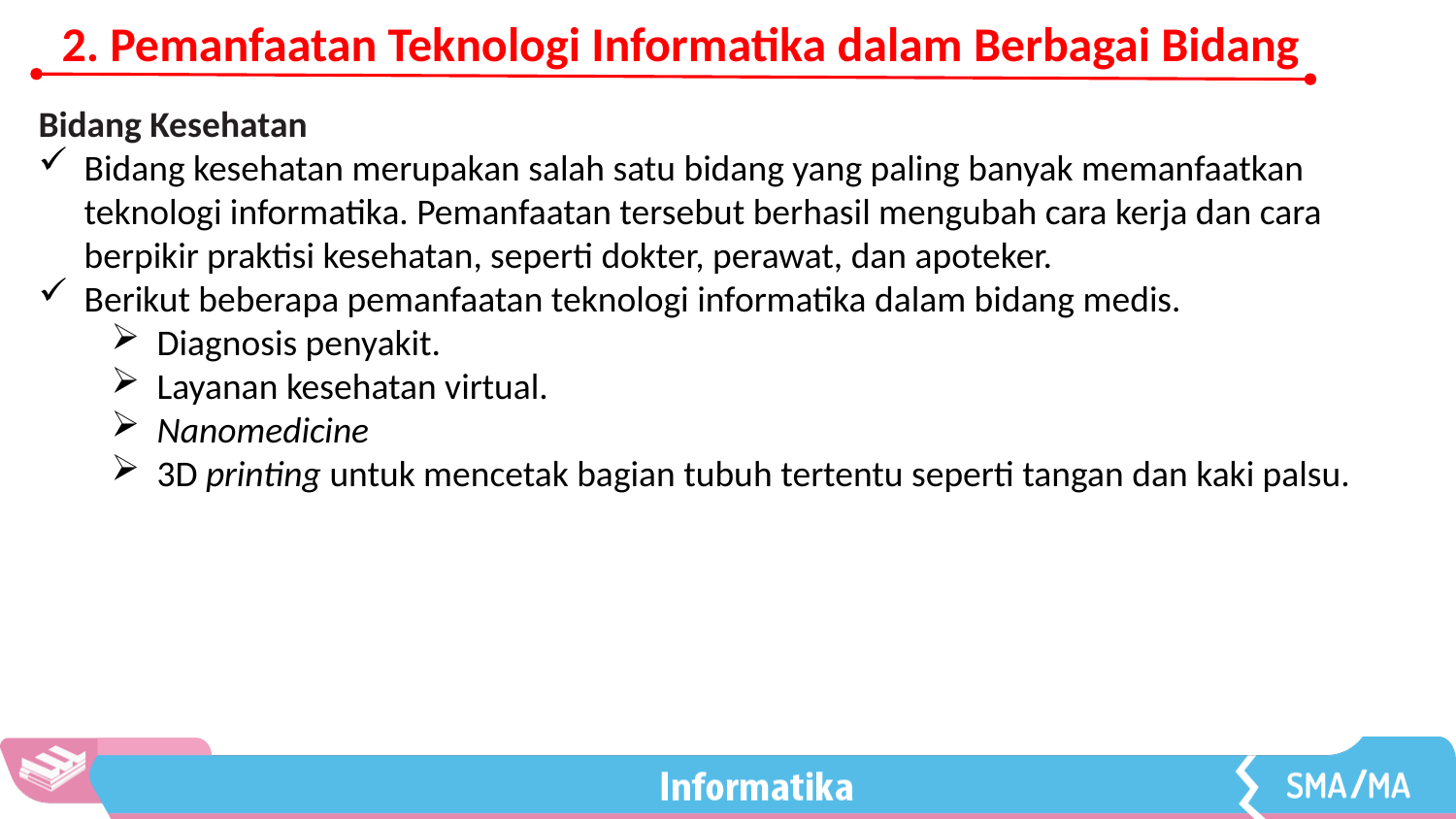

2. Pemanfaatan Teknologi Informatika dalam Berbagai Bidang
Bidang Kesehatan
Bidang kesehatan merupakan salah satu bidang yang paling banyak memanfaatkan teknologi informatika. Pemanfaatan tersebut berhasil mengubah cara kerja dan cara berpikir praktisi kesehatan, seperti dokter, perawat, dan apoteker.
Berikut beberapa pemanfaatan teknologi informatika dalam bidang medis.
Diagnosis penyakit.
Layanan kesehatan virtual.
Nanomedicine
3D printing untuk mencetak bagian tubuh tertentu seperti tangan dan kaki palsu.